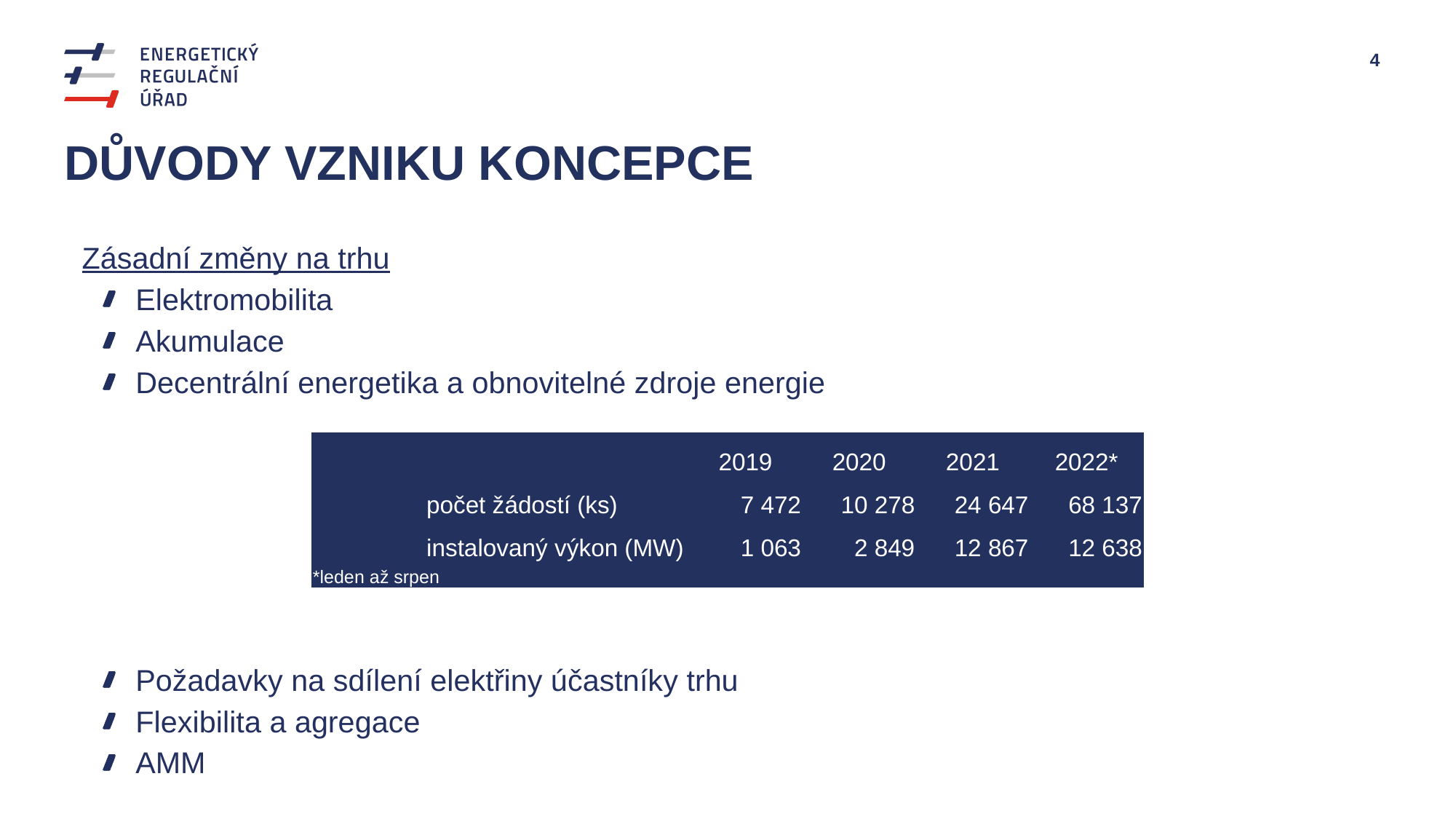

# Důvody vzniku koncepce
Zásadní změny na trhu
Elektromobilita
Akumulace
Decentrální energetika a obnovitelné zdroje energie

Požadavky na sdílení elektřiny účastníky trhu
Flexibilita a agregace
AMM

|  |  | 2019 | 2020 | 2021 | 2022\* |
| --- | --- | --- | --- | --- | --- |
|  | počet žádostí (ks) | 7 472 | 10 278 | 24 647 | 68 137 |
|  | instalovaný výkon (MW) | 1 063 | 2 849 | 12 867 | 12 638 |
| \*leden až srpen |  |  |  |  |  |